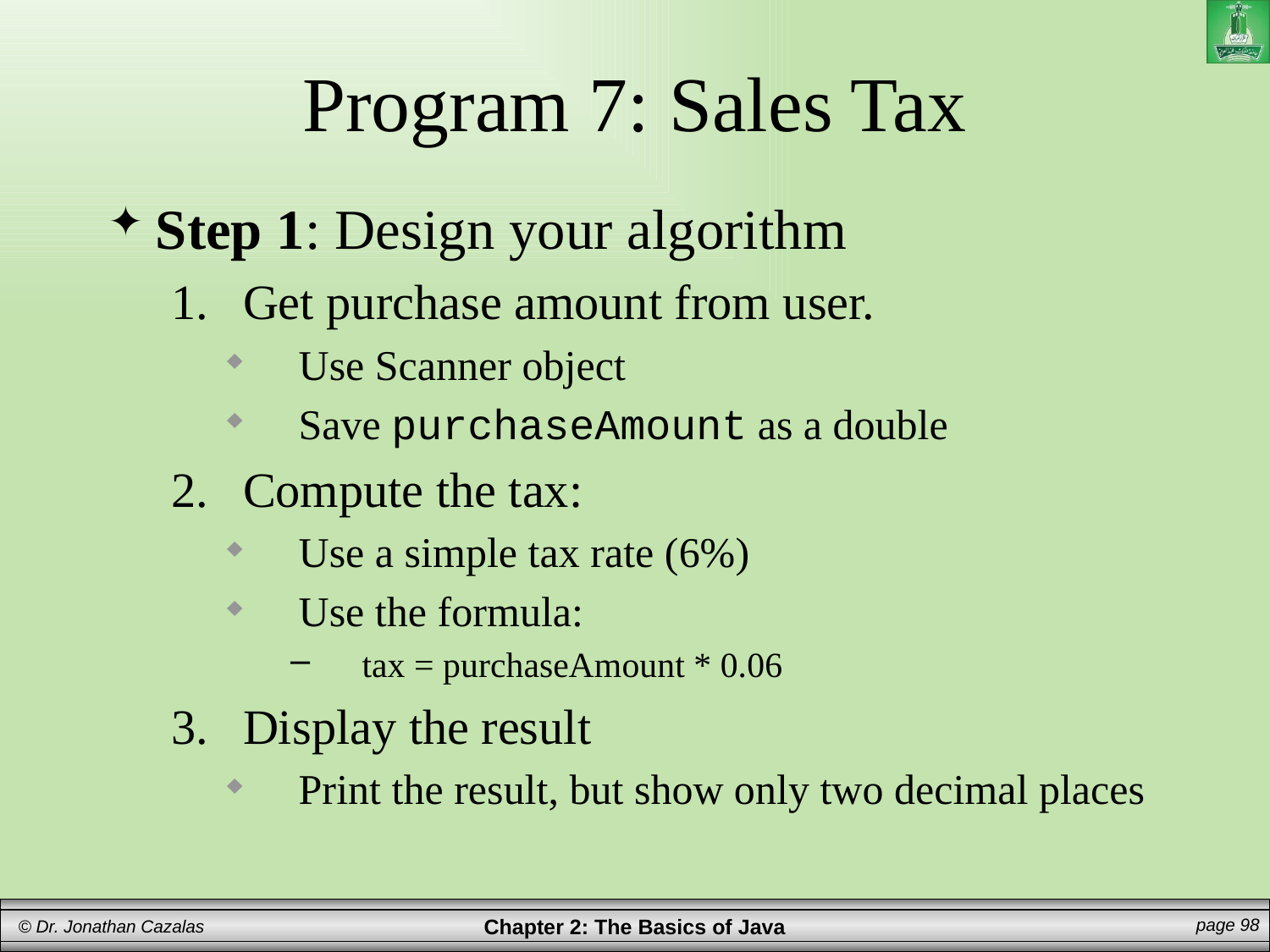

# Program 7: Sales Tax
Step 1: Design your algorithm
Get purchase amount from user.
Use Scanner object
Save purchaseAmount as a double
Compute the tax:
Use a simple tax rate (6%)
Use the formula:
tax = purchaseAmount * 0.06
Display the result
Print the result, but show only two decimal places